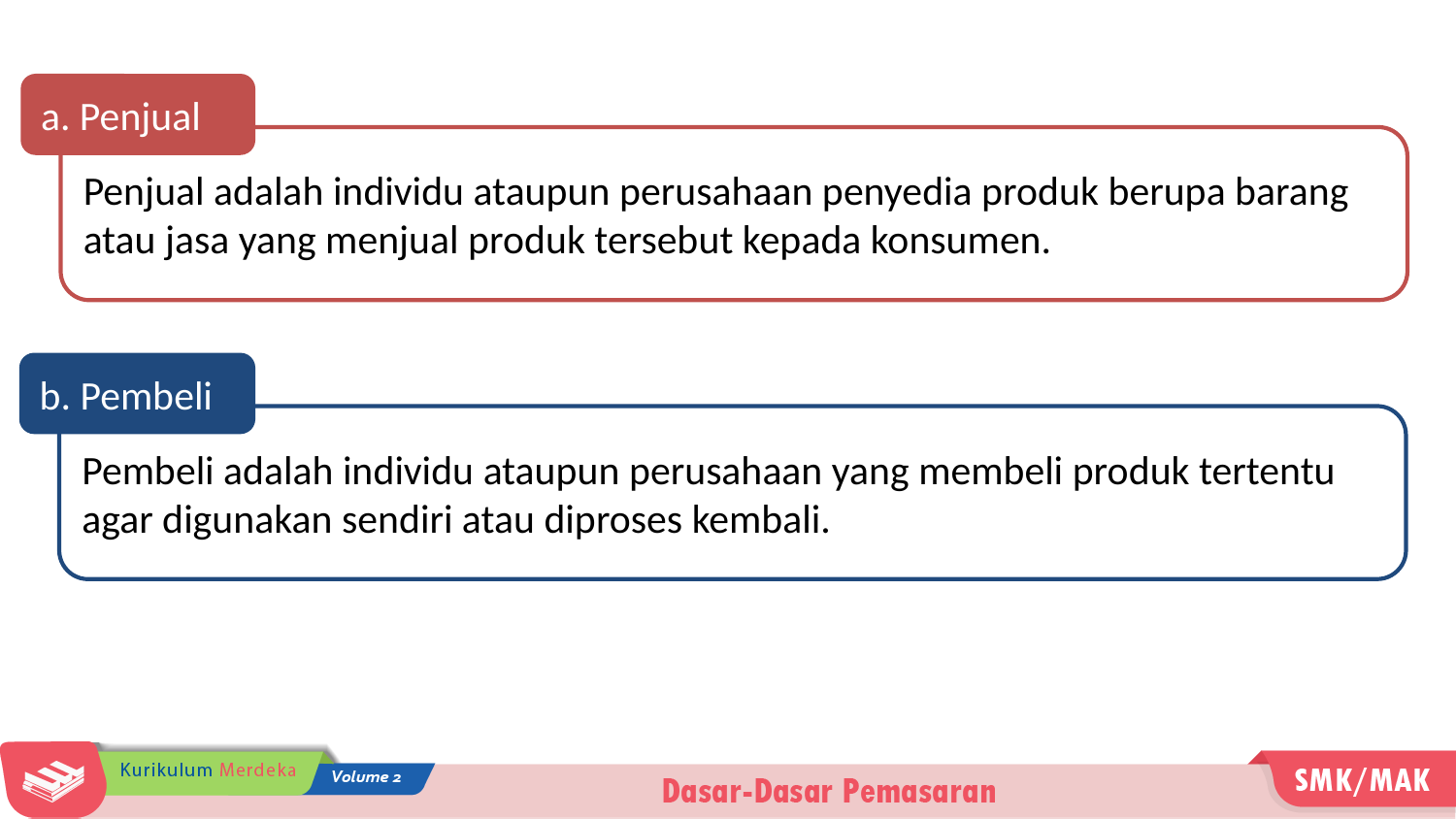

a. Penjual
Penjual adalah individu ataupun perusahaan penyedia produk berupa barang atau jasa yang menjual produk tersebut kepada konsumen.
b. Pembeli
Pembeli adalah individu ataupun perusahaan yang membeli produk tertentu agar digunakan sendiri atau diproses kembali.